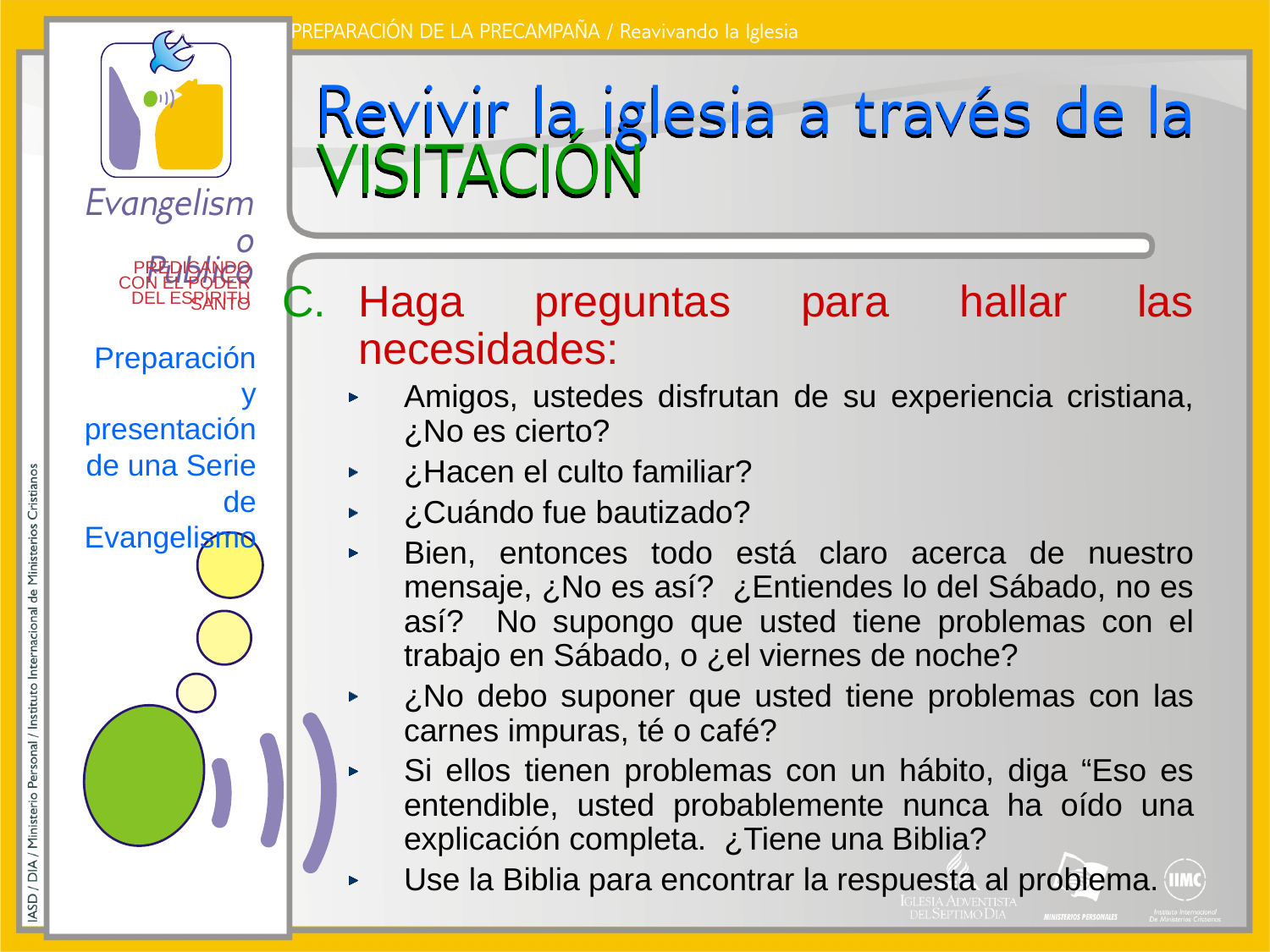

PREPARACIÓN DE LA PRECAMPAÑA / Reavivando la Iglesia
# Revivir la iglesia a través de la VISITACIÓN
Haga preguntas para hallar las necesidades:
Amigos, ustedes disfrutan de su experiencia cristiana, ¿No es cierto?
¿Hacen el culto familiar?
¿Cuándo fue bautizado?
Bien, entonces todo está claro acerca de nuestro mensaje, ¿No es así?  ¿Entiendes lo del Sábado, no es así?  No supongo que usted tiene problemas con el trabajo en Sábado, o ¿el viernes de noche?
¿No debo suponer que usted tiene problemas con las carnes impuras, té o café?
Si ellos tienen problemas con un hábito, diga “Eso es entendible, usted probablemente nunca ha oído una explicación completa.  ¿Tiene una Biblia?
Use la Biblia para encontrar la respuesta al problema.